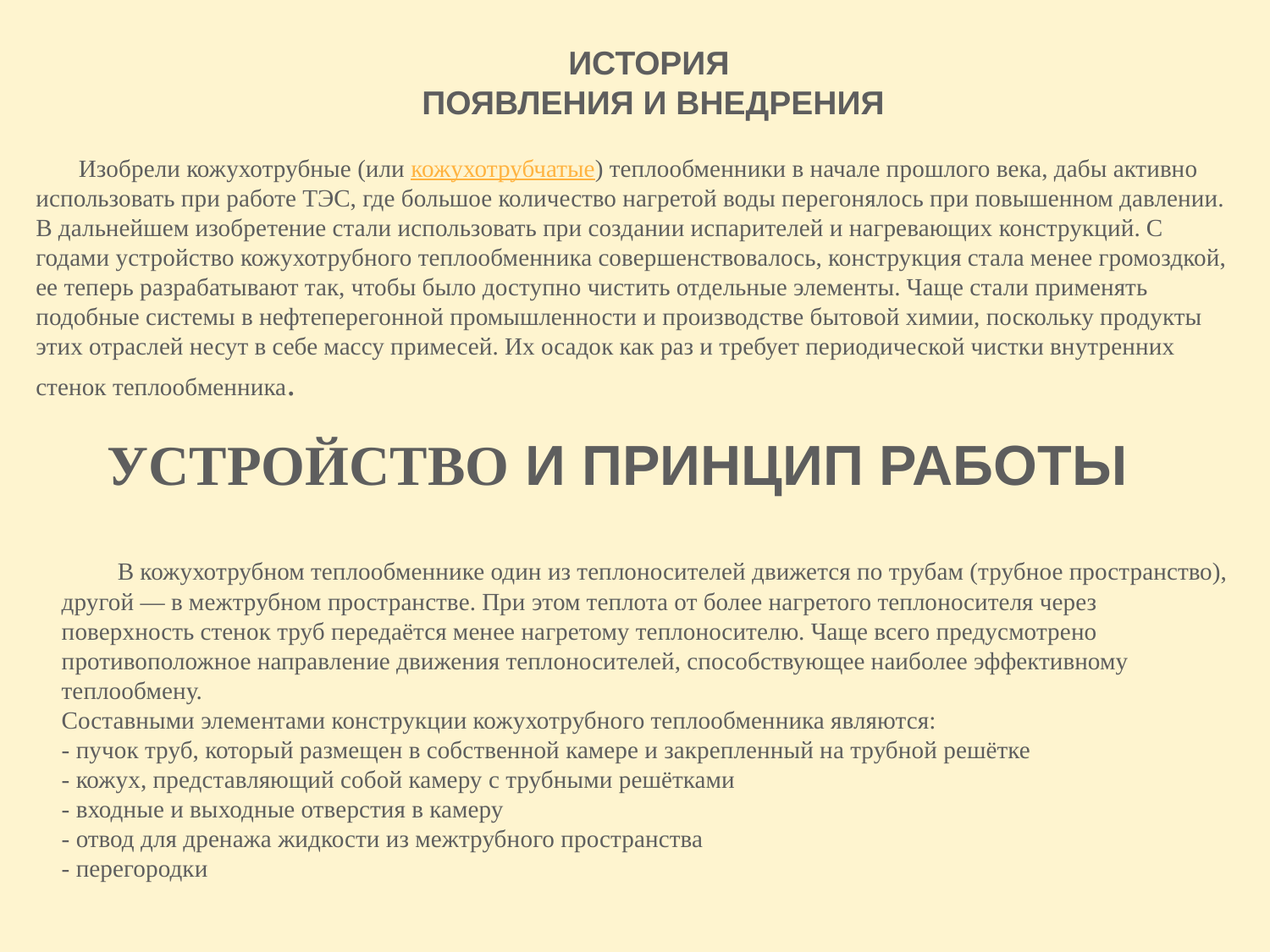

# ИСТОРИЯ ПОЯВЛЕНИЯ И ВНЕДРЕНИЯ
       Изобрели кожухотрубные (или кожухотрубчатые) теплообменники в начале прошлого века, дабы активно использовать при работе ТЭС, где большое количество нагретой воды перегонялось при повышенном давлении.
В дальнейшем изобретение стали использовать при создании испарителей и нагревающих конструкций. С годами устройство кожухотрубного теплообменника совершенствовалось, конструкция стала менее громоздкой, ее теперь разрабатывают так, чтобы было доступно чистить отдельные элементы. Чаще стали применять подобные системы в нефтеперегонной промышленности и производстве бытовой химии, поскольку продукты этих отраслей несут в себе массу примесей. Их осадок как раз и требует периодической чистки внутренних стенок теплообменника.

УСТРОЙСТВО И ПРИНЦИП РАБОТЫ
        В кожухотрубном теплообменнике один из теплоносителей движется по трубам (трубное пространство), другой — в межтрубном пространстве. При этом теплота от более нагретого теплоносителя через поверхность стенок труб передаётся менее нагретому теплоносителю. Чаще всего предусмотрено противоположное направление движения теплоносителей, способствующее наиболее эффективному теплообмену.
Составными элементами конструкции кожухотрубного теплообменника являются:
- пучок труб, который размещен в собственной камере и закрепленный на трубной решётке
- кожух, представляющий собой камеру с трубными решётками
- входные и выходные отверстия в камеру
- отвод для дренажа жидкости из межтрубного пространства
- перегородки